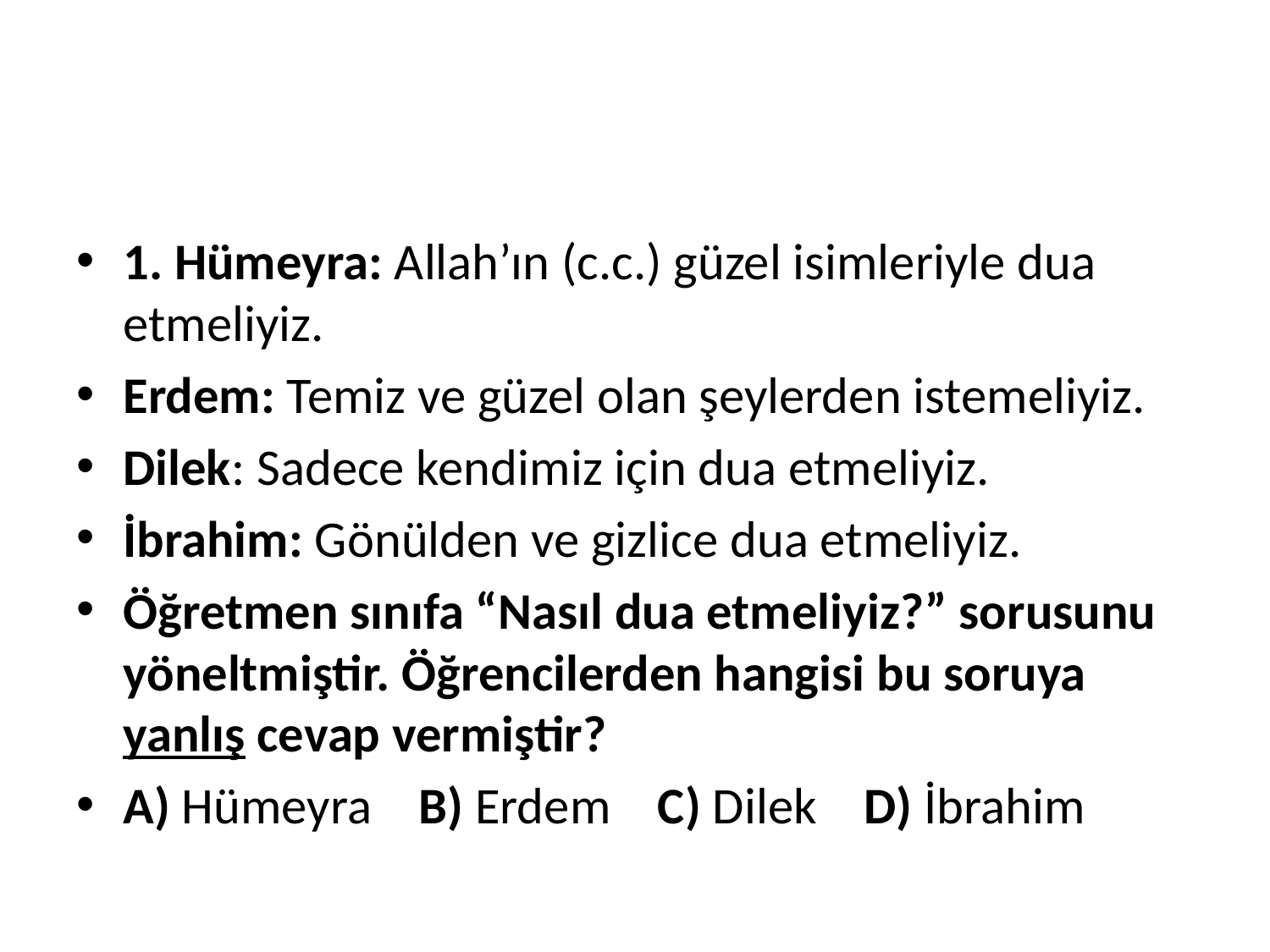

#
1. Hümeyra: Allah’ın (c.c.) güzel isimleriyle dua etmeliyiz.
Erdem: Temiz ve güzel olan şeylerden istemeliyiz.
Dilek: Sadece kendimiz için dua etmeliyiz.
İbrahim: Gönülden ve gizlice dua etmeliyiz.
Öğretmen sınıfa “Nasıl dua etmeliyiz?” sorusunu yöneltmiştir. Öğrencilerden hangisi bu soruya yanlış cevap vermiştir?
A) Hümeyra    B) Erdem    C) Dilek    D) İbrahim